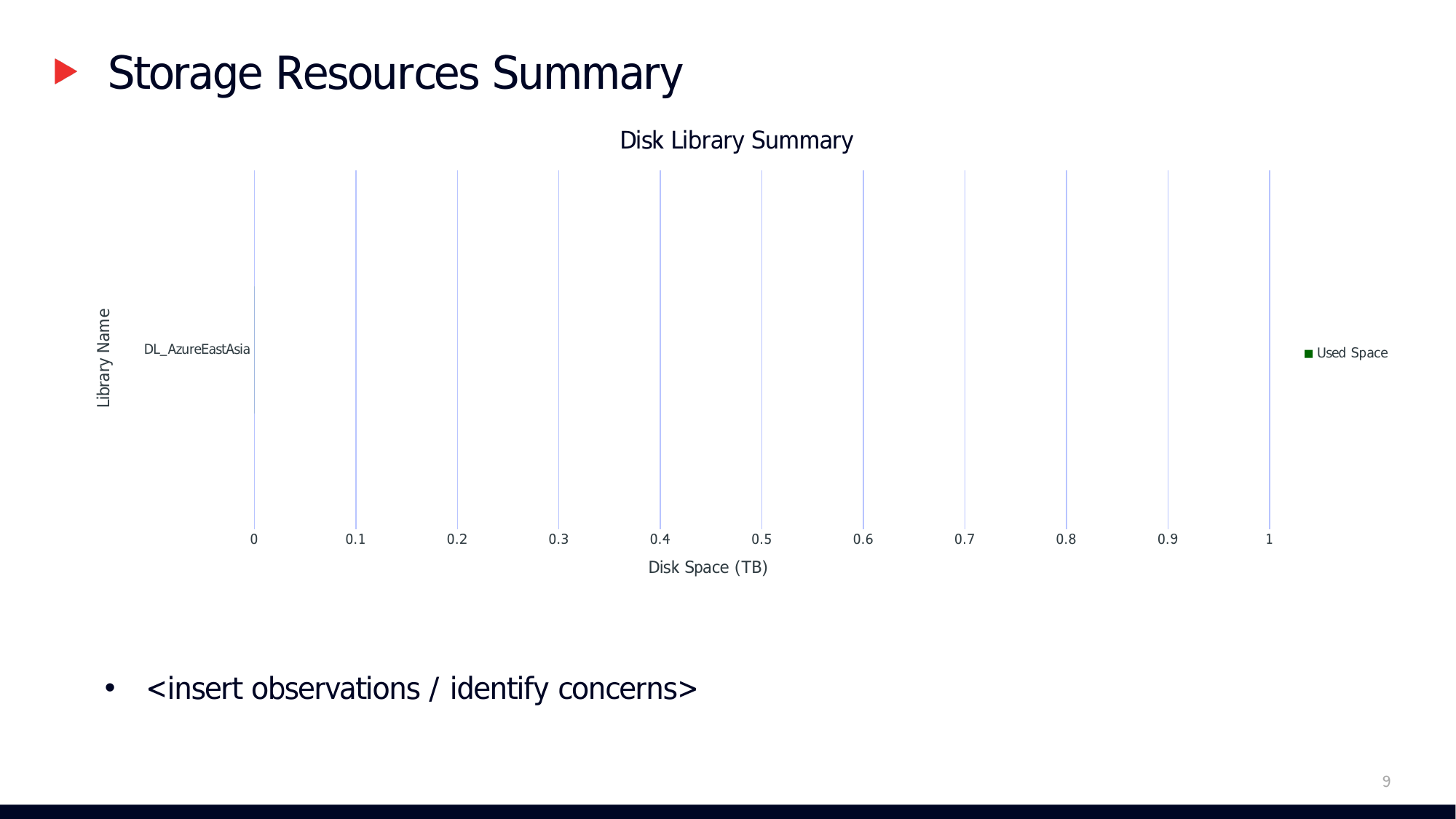

# Storage Resources Summary

### Chart: Disk Library Summary

| Category | Used Space |
|---|---|
| DL_AzureEastAsia | 0.0 |
<insert observations / identify concerns>
9